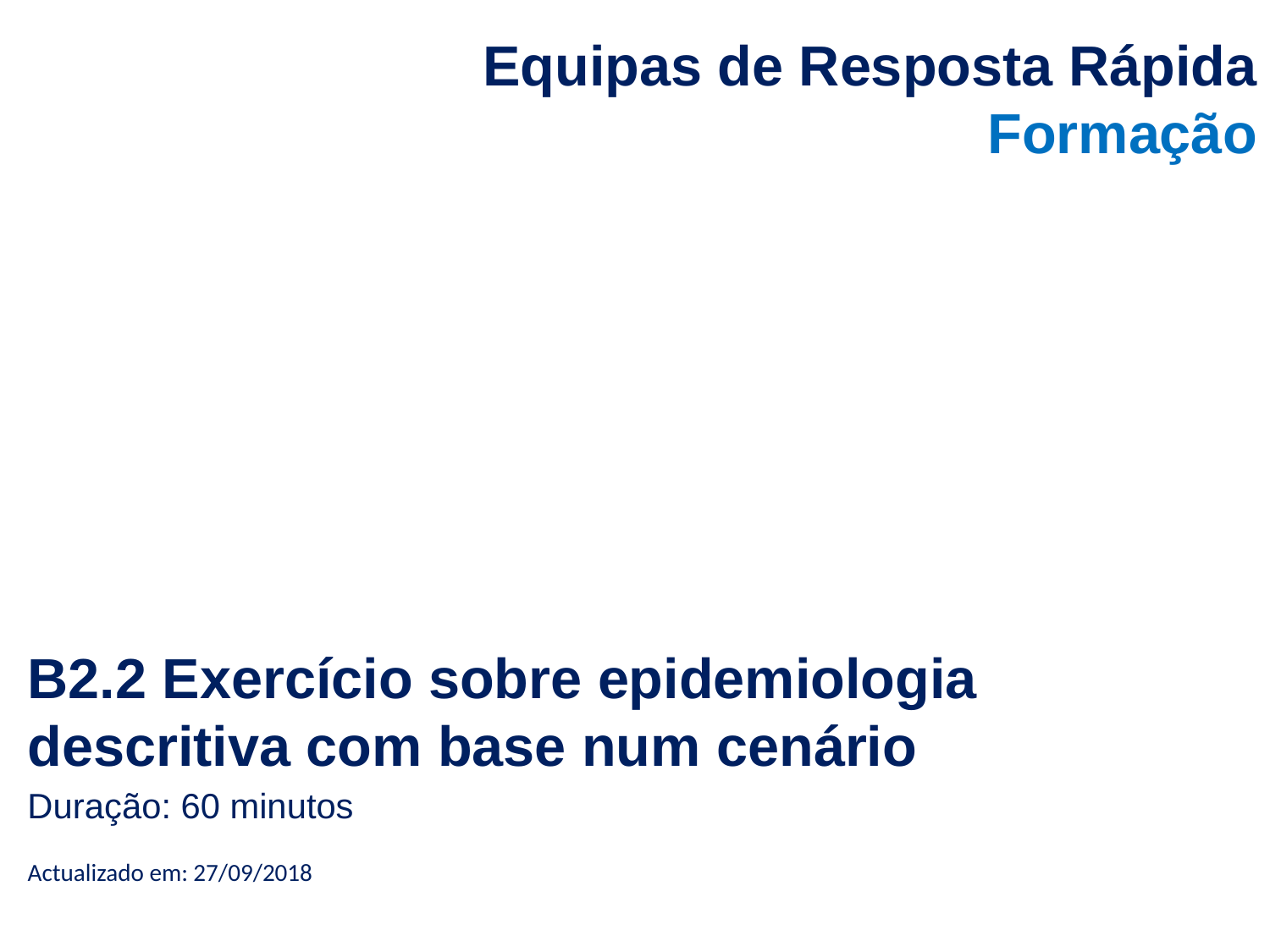

# Equipas de Resposta Rápida Formação
B2.2 Exercício sobre epidemiologia descritiva com base num cenário
Actualizado em: 27/09/2018
Duração: 60 minutos